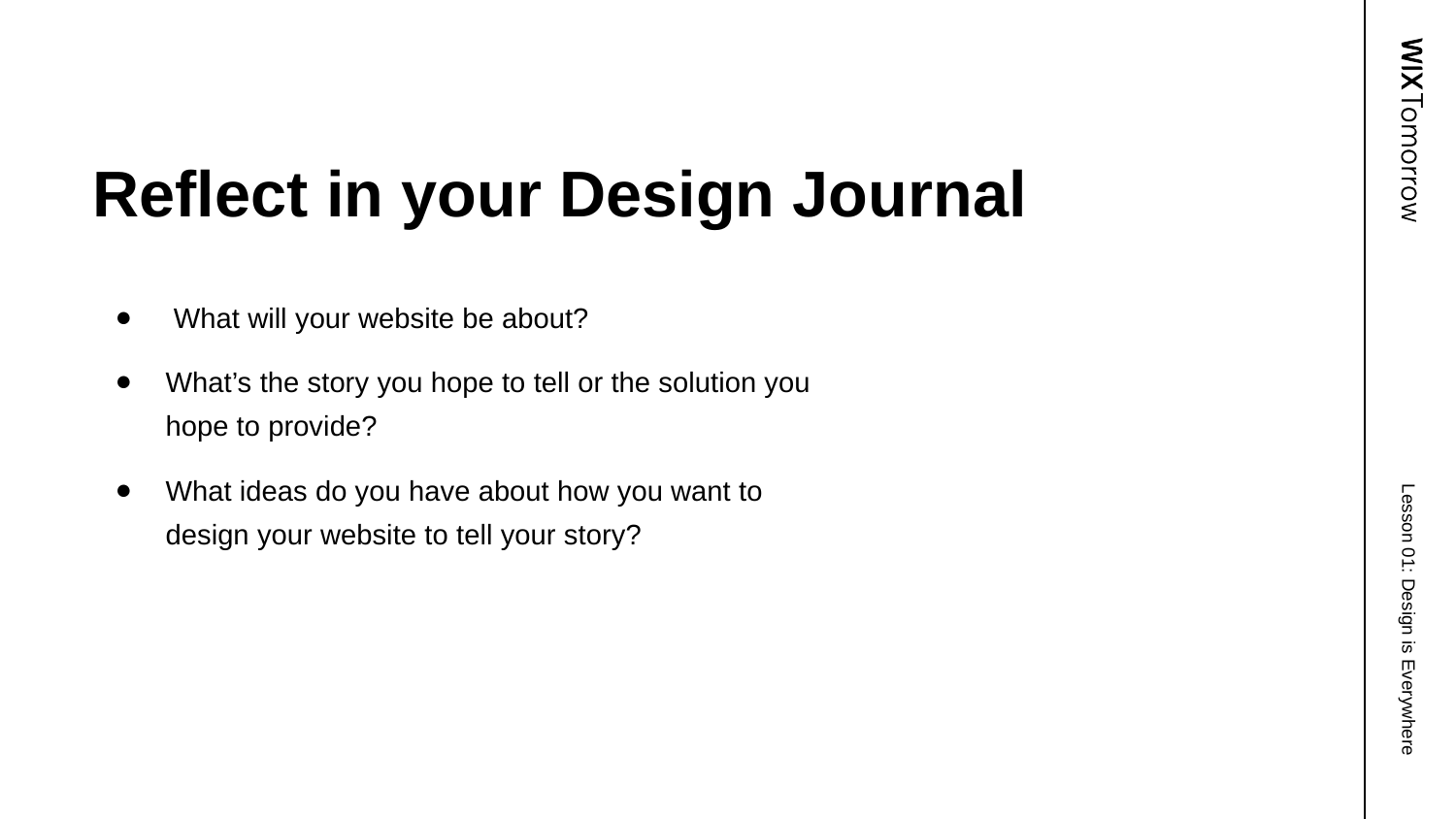

# Reflect in your Design Journal
 What will your website be about?
What’s the story you hope to tell or the solution you hope to provide?
What ideas do you have about how you want to design your website to tell your story?